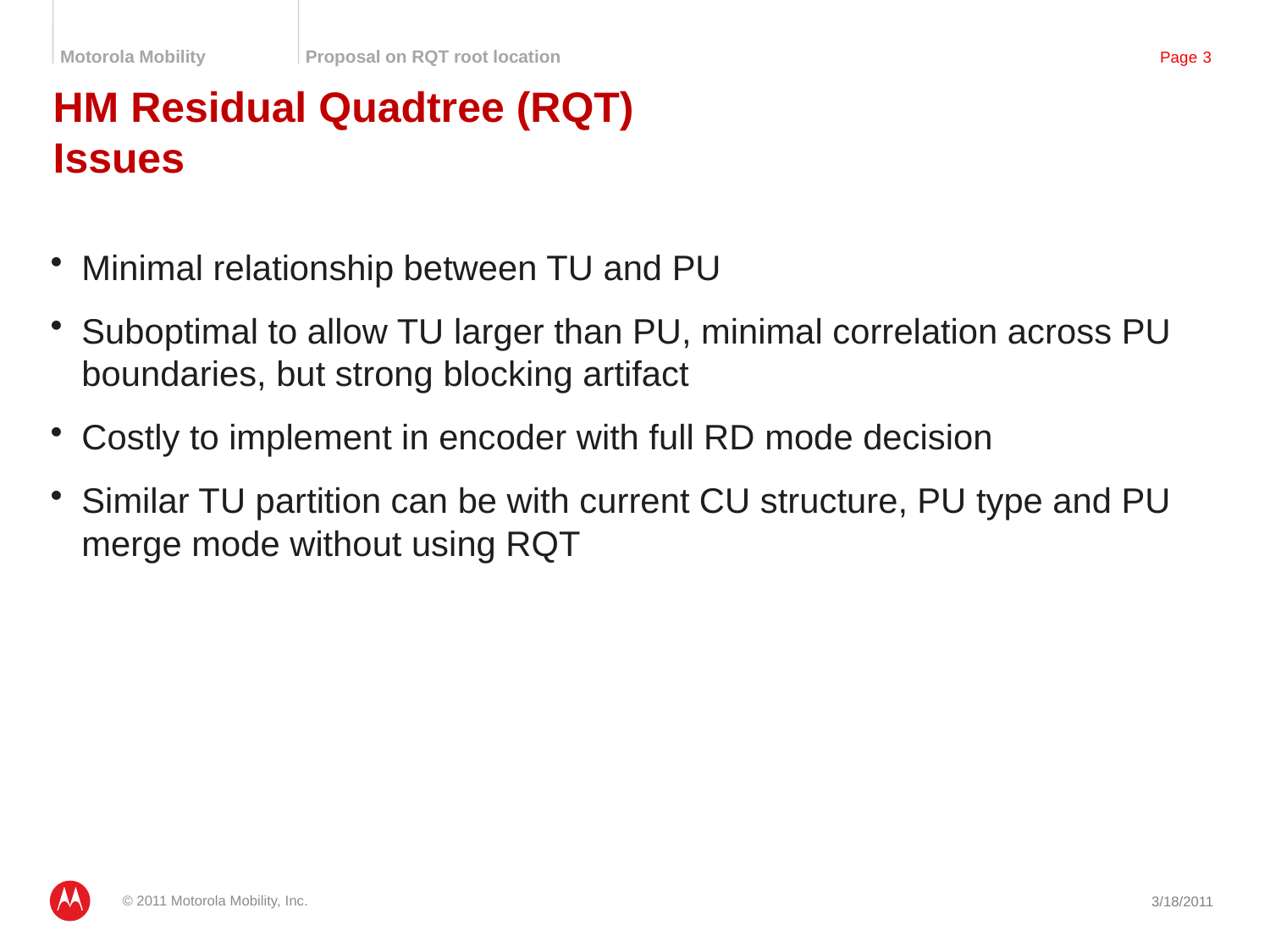

# HM Residual Quadtree (RQT) Issues
Minimal relationship between TU and PU
Suboptimal to allow TU larger than PU, minimal correlation across PU boundaries, but strong blocking artifact
Costly to implement in encoder with full RD mode decision
Similar TU partition can be with current CU structure, PU type and PU merge mode without using RQT
© 2011 Motorola Mobility, Inc.
3/18/2011